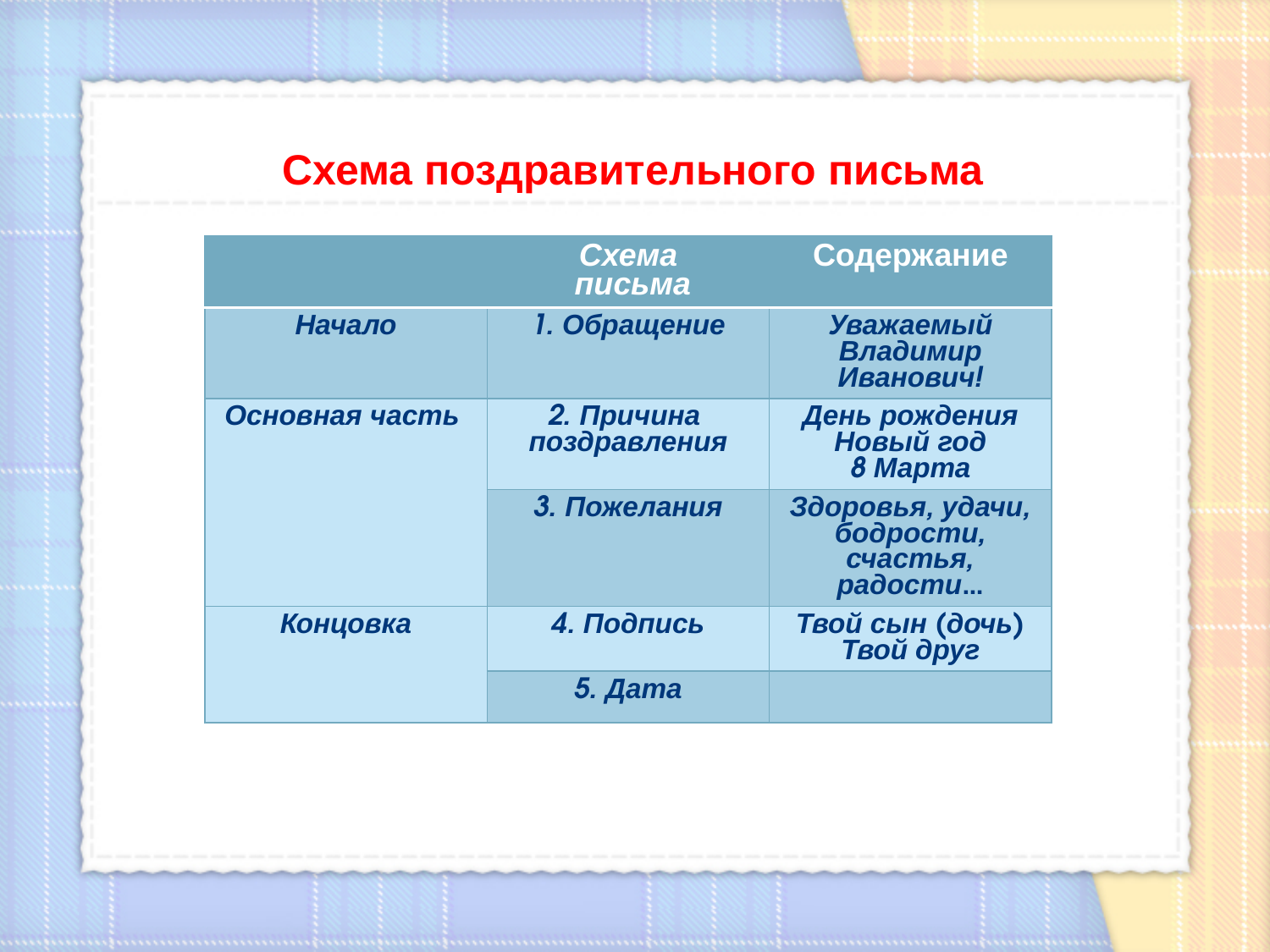

Схема поздравительного письма
|  | Схема письма | Содержание |
| --- | --- | --- |
| Начало | 1. Обращение | Уважаемый Владимир Иванович! |
| Основная часть | 2. Причина поздравления | День рождения Новый год 8 Марта |
|  | 3. Пожелания | Здоровья, удачи, бодрости, счастья, радости… |
| Концовка | 4. Подпись | Твой сын (дочь) Твой друг |
|  | 5. Дата |  |